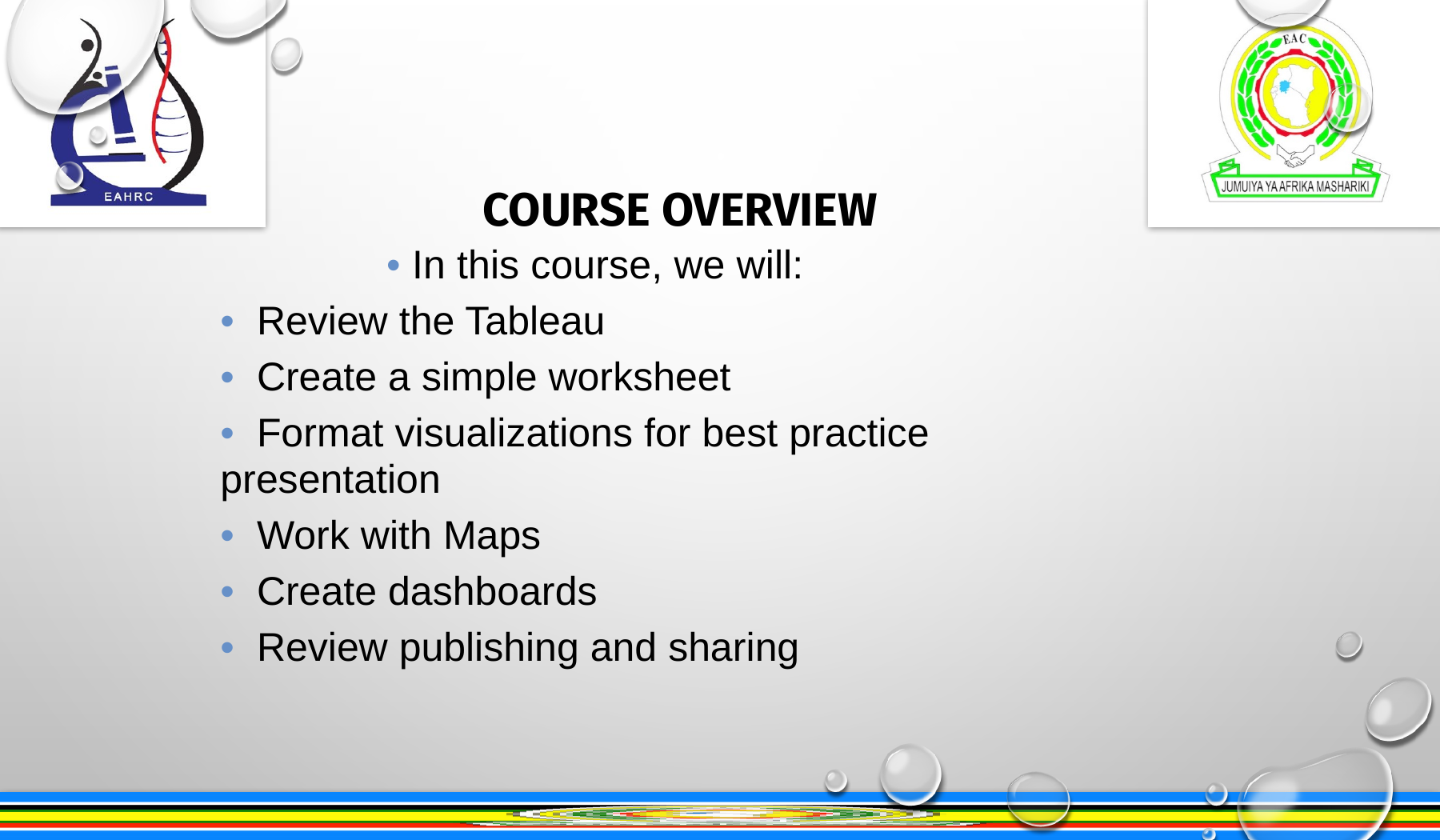

COURSE OVERVIEW
• In this course, we will:
•  Review the Tableau
•  Create a simple worksheet
•  Format visualizations for best practice presentation
•  Work with Maps
•  Create dashboards
•  Review publishing and sharing